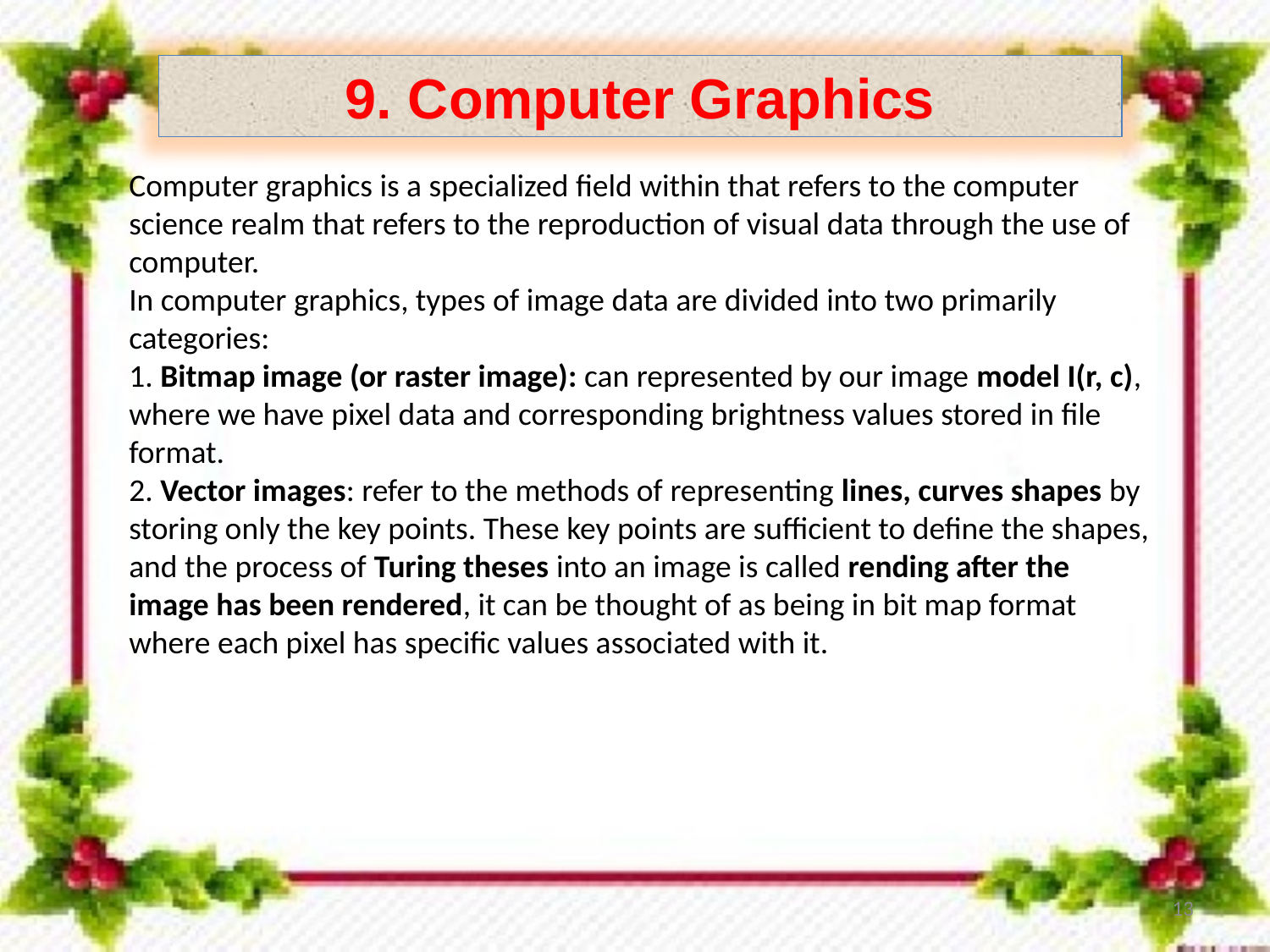

9. Computer Graphics
Computer graphics is a specialized field within that refers to the computer science realm that refers to the reproduction of visual data through the use of computer.
In computer graphics, types of image data are divided into two primarily categories:
1. Bitmap image (or raster image): can represented by our image model I(r, c), where we have pixel data and corresponding brightness values stored in file format.
2. Vector images: refer to the methods of representing lines, curves shapes by storing only the key points. These key points are sufficient to define the shapes, and the process of Turing theses into an image is called rending after the image has been rendered, it can be thought of as being in bit map format where each pixel has specific values associated with it.
13